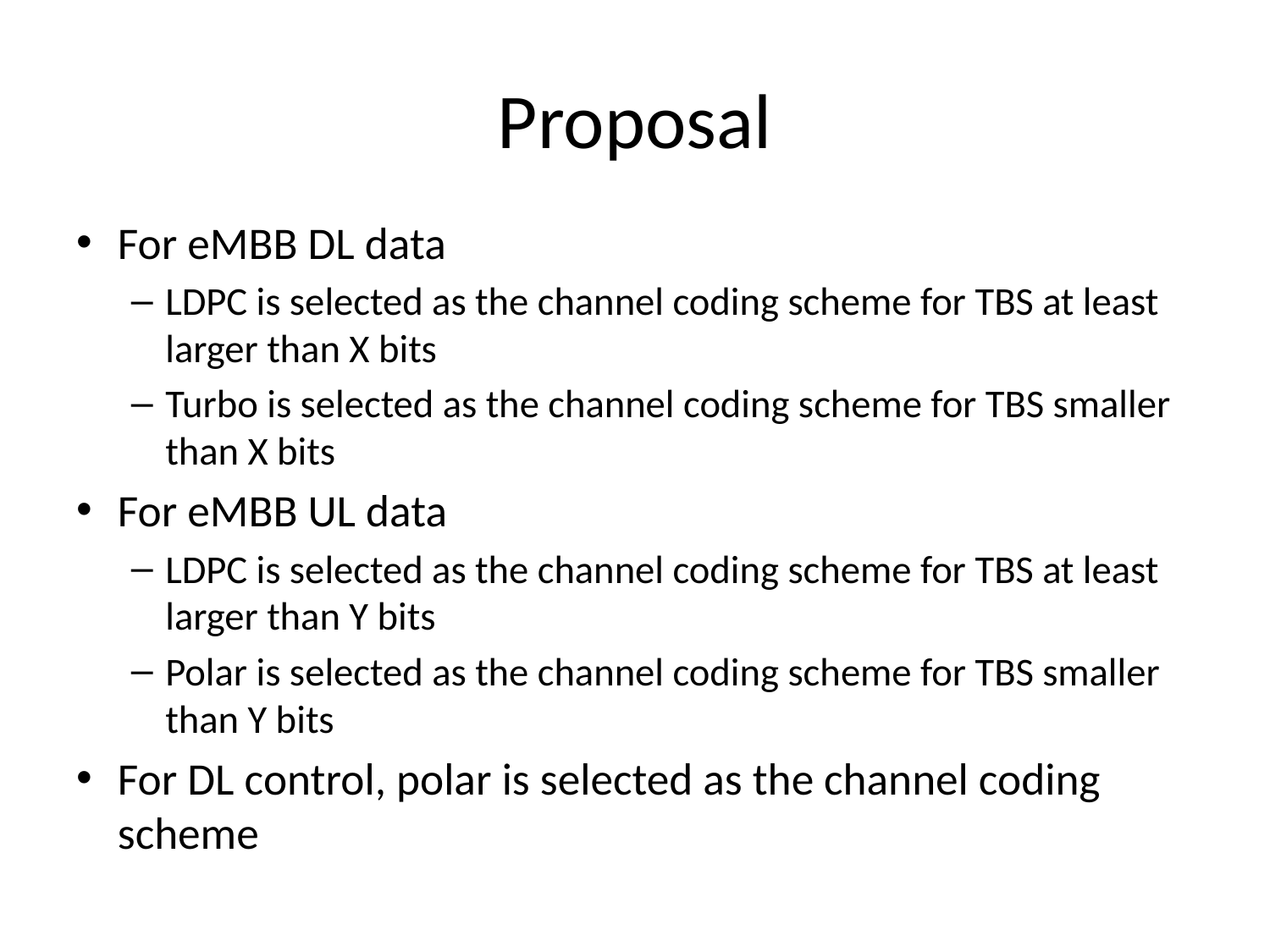

# Proposal
For eMBB DL data
LDPC is selected as the channel coding scheme for TBS at least larger than X bits
Turbo is selected as the channel coding scheme for TBS smaller than X bits
For eMBB UL data
LDPC is selected as the channel coding scheme for TBS at least larger than Y bits
Polar is selected as the channel coding scheme for TBS smaller than Y bits
For DL control, polar is selected as the channel coding scheme